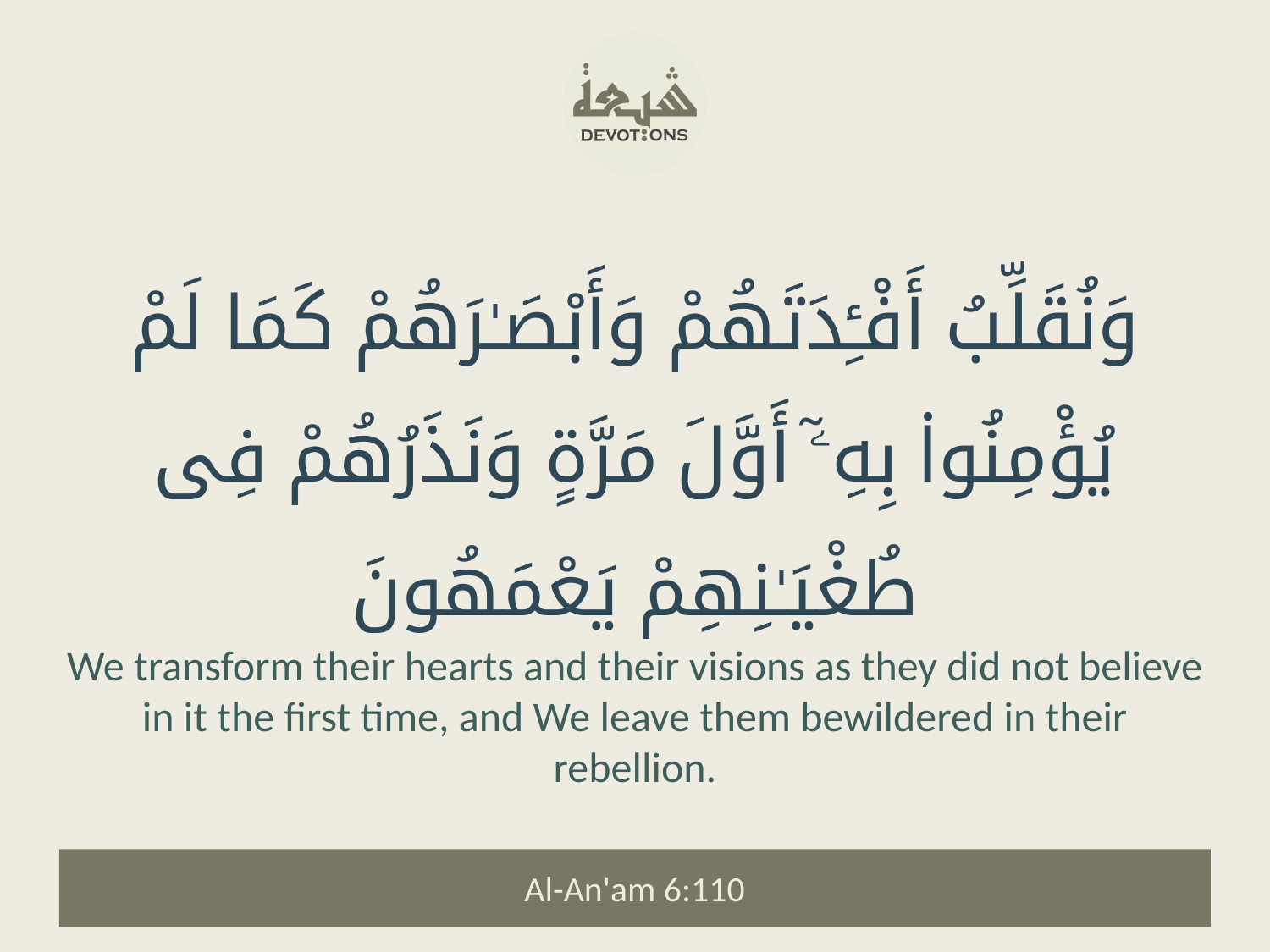

وَنُقَلِّبُ أَفْـِٔدَتَهُمْ وَأَبْصَـٰرَهُمْ كَمَا لَمْ يُؤْمِنُوا۟ بِهِۦٓ أَوَّلَ مَرَّةٍ وَنَذَرُهُمْ فِى طُغْيَـٰنِهِمْ يَعْمَهُونَ
We transform their hearts and their visions as they did not believe in it the first time, and We leave them bewildered in their rebellion.
Al-An'am 6:110